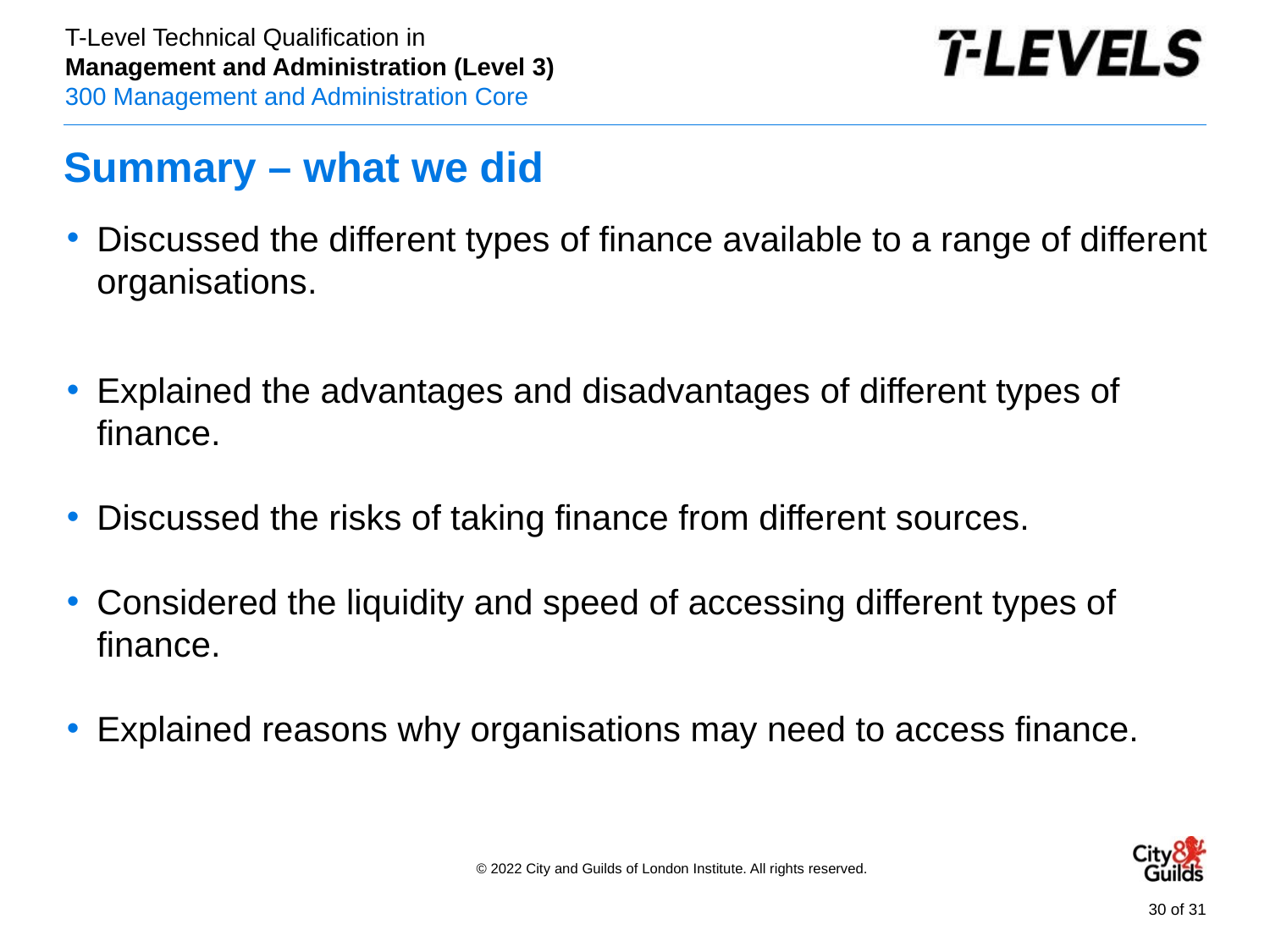

# Summary – what we did
Discussed the different types of finance available to a range of different organisations.

Explained the advantages and disadvantages of different types of finance.

Discussed the risks of taking finance from different sources.

Considered the liquidity and speed of accessing different types of finance.

Explained reasons why organisations may need to access finance.